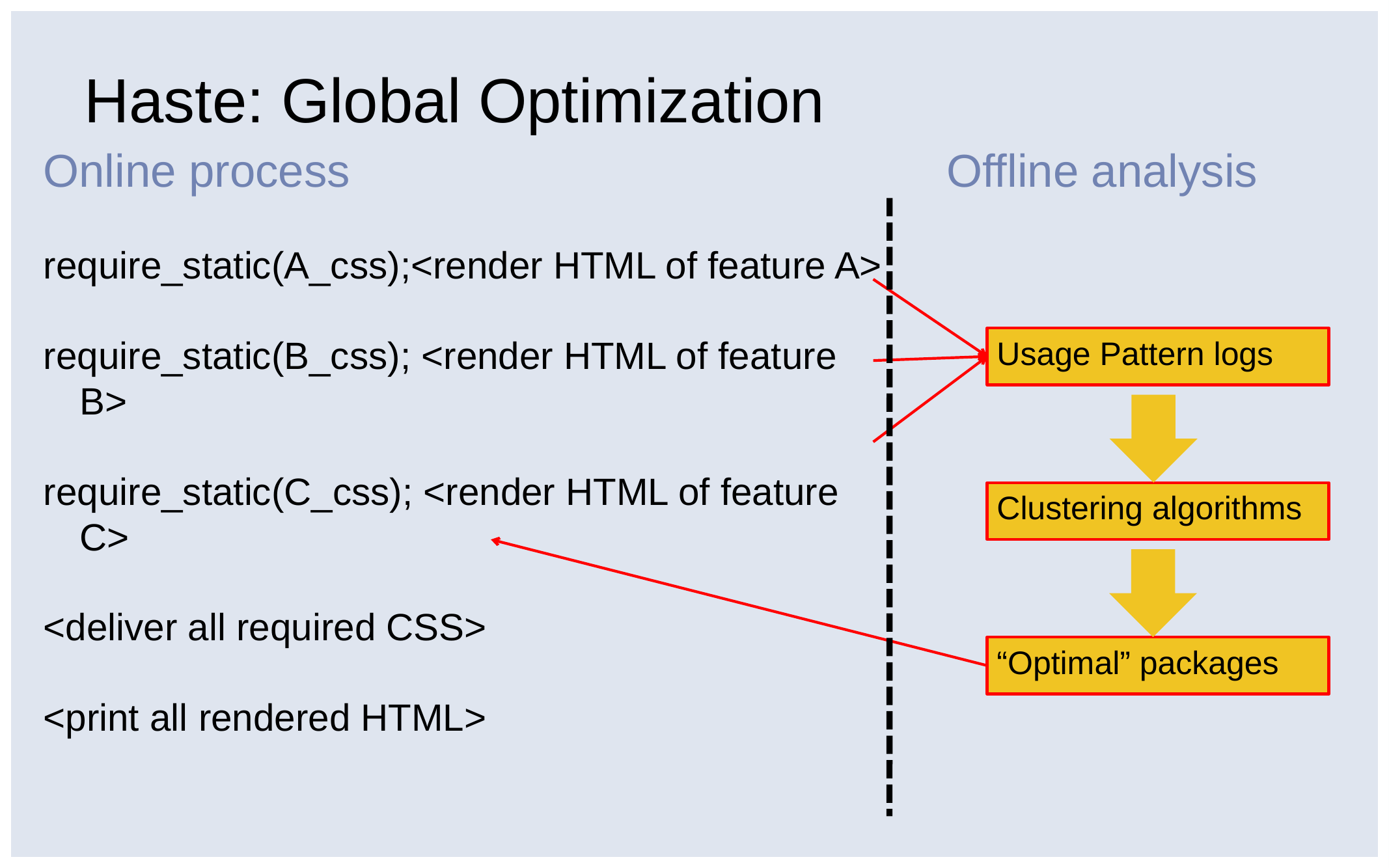

# Haste: Global Optimization
Online process
require_static(A_css);<render HTML of feature A>
require_static(B_css); <render HTML of feature B>
require_static(C_css); <render HTML of feature C>
<deliver all required CSS>
<print all rendered HTML>

Offline analysis

Usage Pattern logs

Clustering algorithms

“Optimal” packages